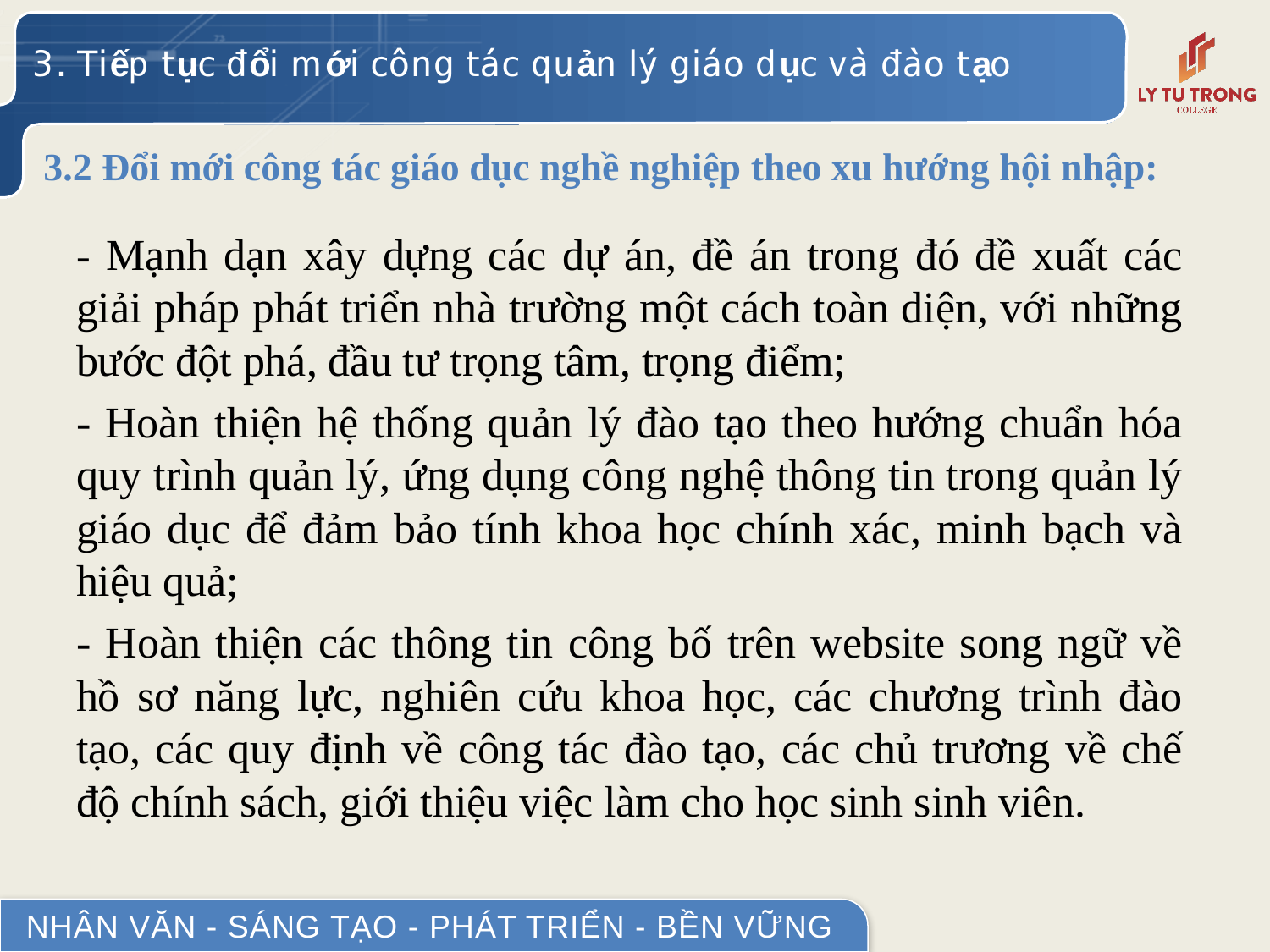

3. Tiếp tục đổi mới công tác quản lý giáo dục và đào tạo
# 3.2 Đổi mới công tác giáo dục nghề nghiệp theo xu hướng hội nhập:
- Mạnh dạn xây dựng các dự án, đề án trong đó đề xuất các giải pháp phát triển nhà trường một cách toàn diện, với những bước đột phá, đầu tư trọng tâm, trọng điểm;
- Hoàn thiện hệ thống quản lý đào tạo theo hướng chuẩn hóa quy trình quản lý, ứng dụng công nghệ thông tin trong quản lý giáo dục để đảm bảo tính khoa học chính xác, minh bạch và hiệu quả;
- Hoàn thiện các thông tin công bố trên website song ngữ về hồ sơ năng lực, nghiên cứu khoa học, các chương trình đào tạo, các quy định về công tác đào tạo, các chủ trương về chế độ chính sách, giới thiệu việc làm cho học sinh sinh viên.